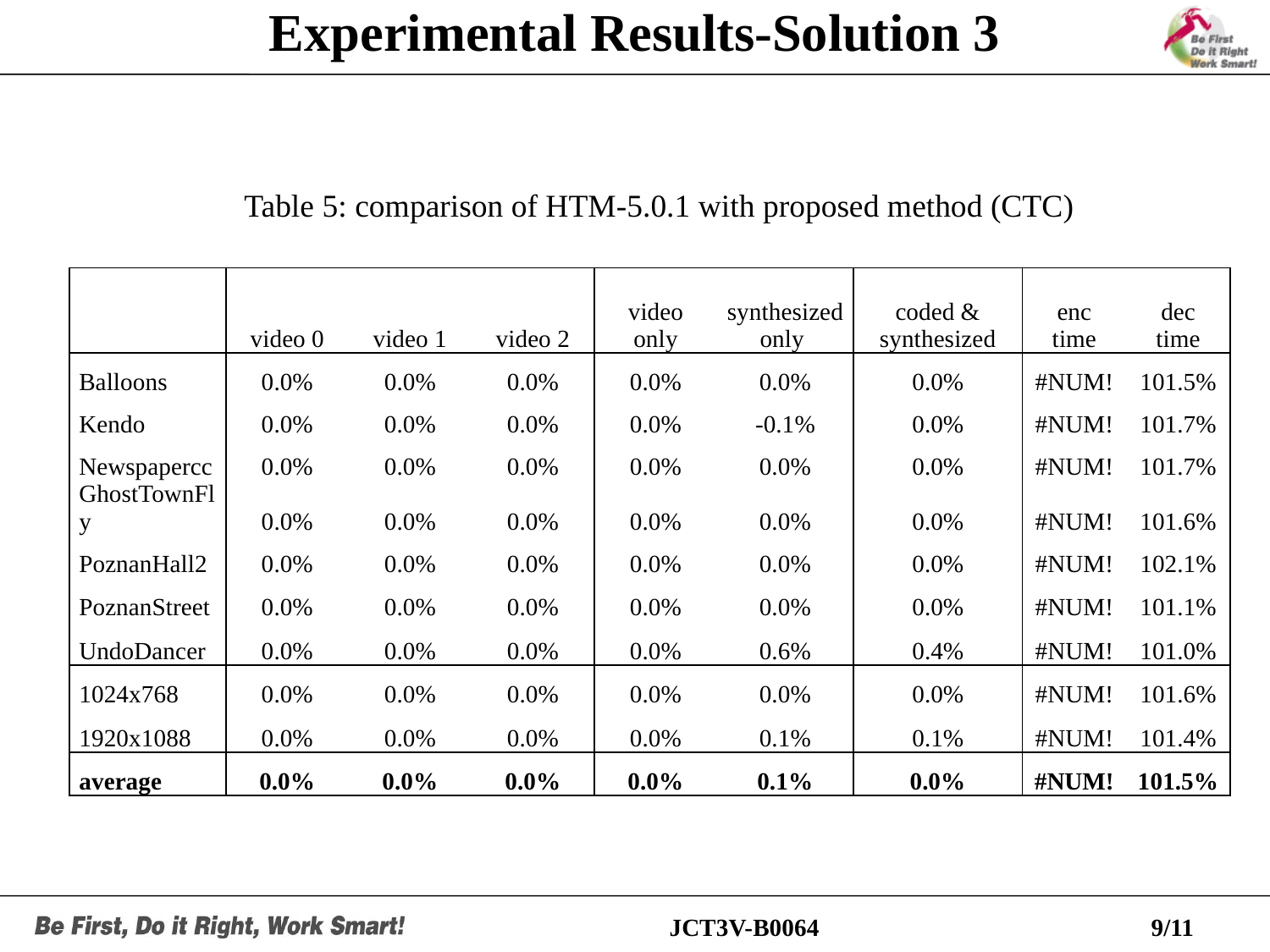

Experimental Results-Solution 3
Table 5: comparison of HTM-5.0.1 with proposed method (CTC)
|  | video 0 | video 1 | video 2 | video only | synthesized only | coded & synthesized | enc time | dec time |
| --- | --- | --- | --- | --- | --- | --- | --- | --- |
| Balloons | 0.0% | 0.0% | 0.0% | 0.0% | 0.0% | 0.0% | #NUM! | 101.5% |
| Kendo | 0.0% | 0.0% | 0.0% | 0.0% | -0.1% | 0.0% | #NUM! | 101.7% |
| Newspapercc | 0.0% | 0.0% | 0.0% | 0.0% | 0.0% | 0.0% | #NUM! | 101.7% |
| GhostTownFly | 0.0% | 0.0% | 0.0% | 0.0% | 0.0% | 0.0% | #NUM! | 101.6% |
| PoznanHall2 | 0.0% | 0.0% | 0.0% | 0.0% | 0.0% | 0.0% | #NUM! | 102.1% |
| PoznanStreet | 0.0% | 0.0% | 0.0% | 0.0% | 0.0% | 0.0% | #NUM! | 101.1% |
| UndoDancer | 0.0% | 0.0% | 0.0% | 0.0% | 0.6% | 0.4% | #NUM! | 101.0% |
| 1024x768 | 0.0% | 0.0% | 0.0% | 0.0% | 0.0% | 0.0% | #NUM! | 101.6% |
| 1920x1088 | 0.0% | 0.0% | 0.0% | 0.0% | 0.1% | 0.1% | #NUM! | 101.4% |
| average | 0.0% | 0.0% | 0.0% | 0.0% | 0.1% | 0.0% | #NUM! | 101.5% |
JCT3V-B0064
9/11